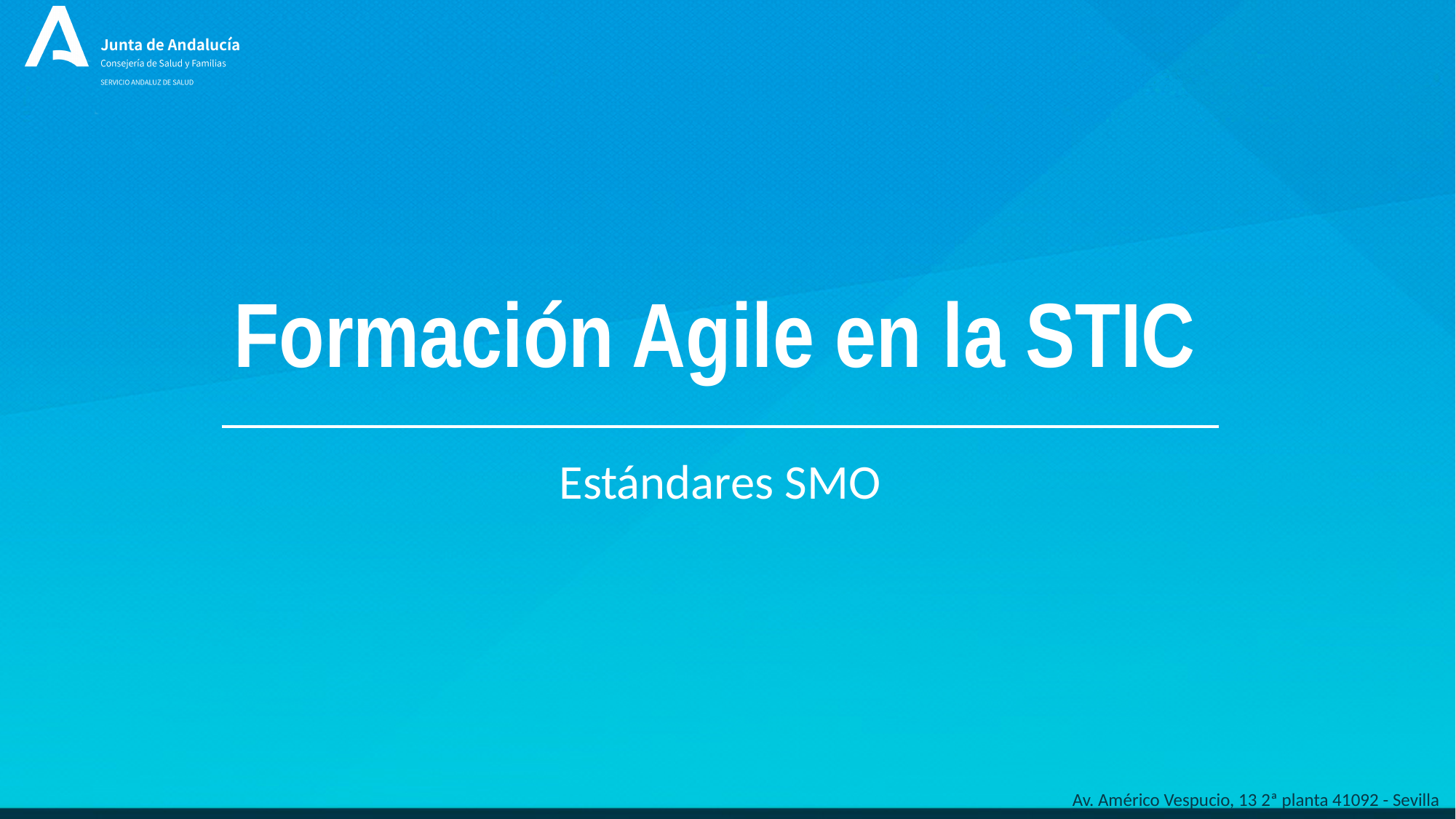

# Formación Agile en la STIC
Estándares SMO